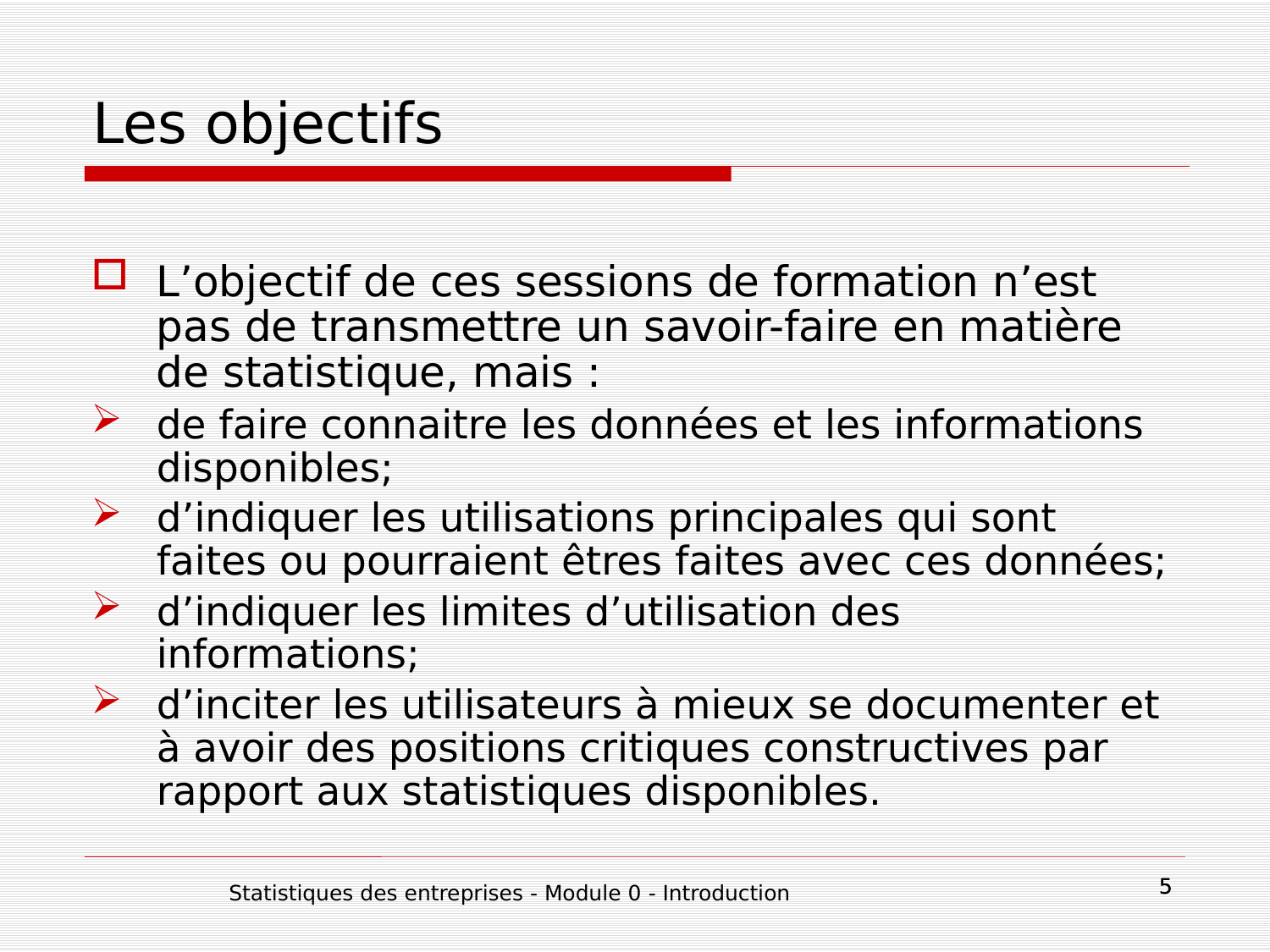

# Les objectifs
L’objectif de ces sessions de formation n’est pas de transmettre un savoir-faire en matière de statistique, mais :
de faire connaitre les données et les informations disponibles;
d’indiquer les utilisations principales qui sont faites ou pourraient êtres faites avec ces données;
d’indiquer les limites d’utilisation des informations;
d’inciter les utilisateurs à mieux se documenter et à avoir des positions critiques constructives par rapport aux statistiques disponibles.
5
5
Statistiques des entreprises - Module 0 - Introduction